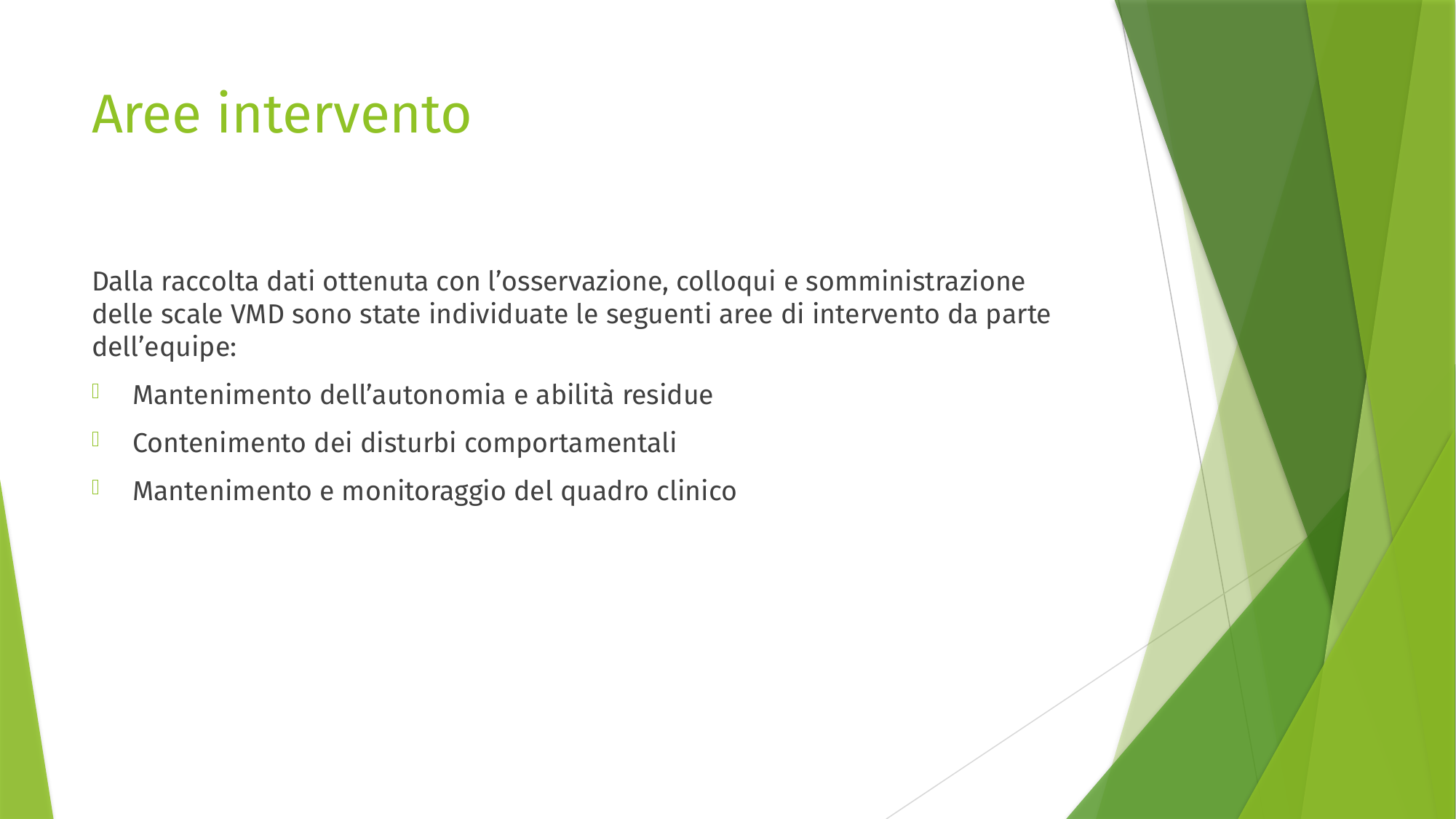

# Aree intervento
Dalla raccolta dati ottenuta con l’osservazione, colloqui e somministrazione delle scale VMD sono state individuate le seguenti aree di intervento da parte dell’equipe:
Mantenimento dell’autonomia e abilità residue
Contenimento dei disturbi comportamentali
Mantenimento e monitoraggio del quadro clinico